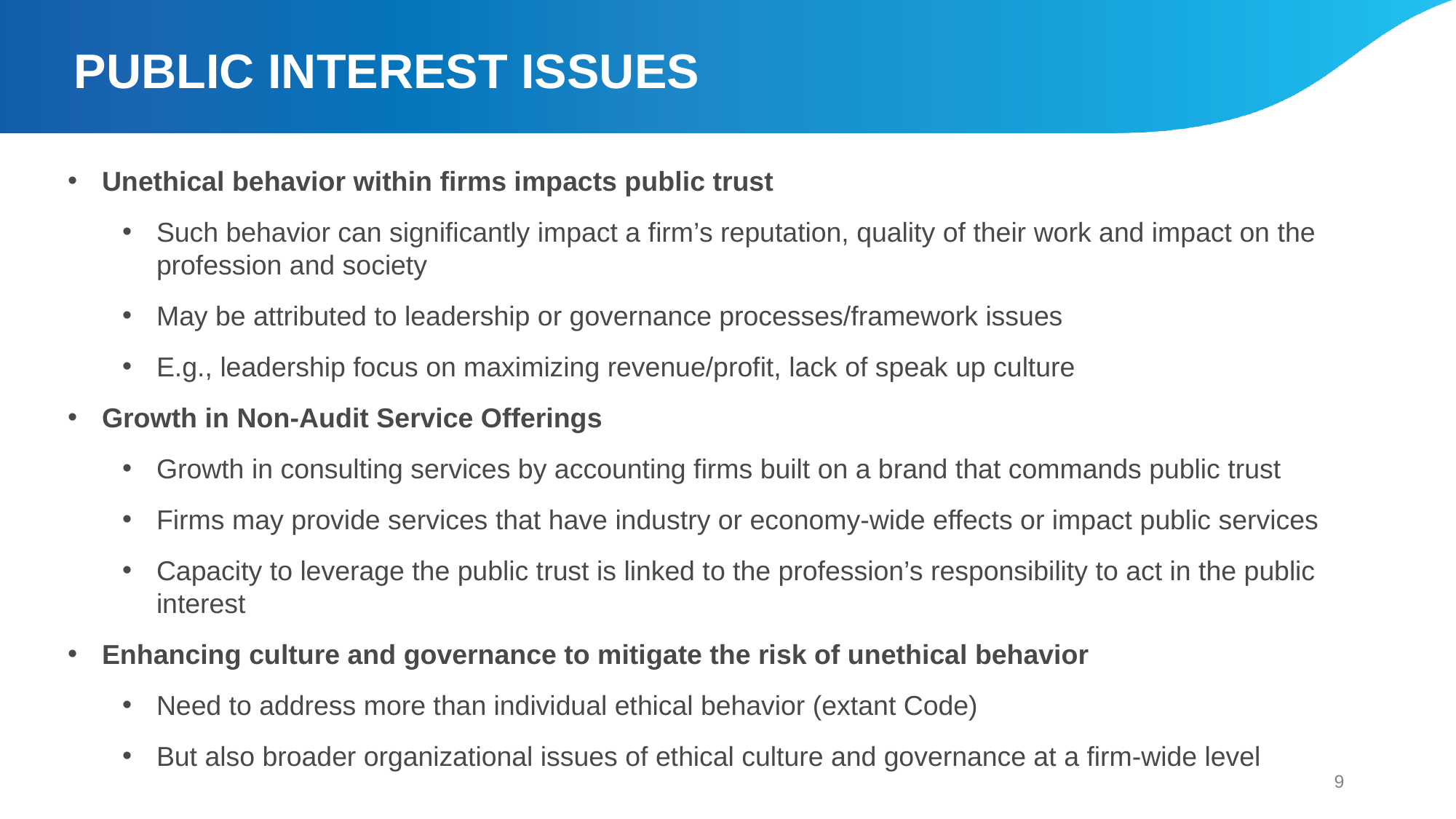

PUBLIC INTEREST ISSUES
Unethical behavior within firms impacts public trust
Such behavior can significantly impact a firm’s reputation, quality of their work and impact on the profession and society
May be attributed to leadership or governance processes/framework issues
E.g., leadership focus on maximizing revenue/profit, lack of speak up culture
Growth in Non-Audit Service Offerings
Growth in consulting services by accounting firms built on a brand that commands public trust
Firms may provide services that have industry or economy-wide effects or impact public services
Capacity to leverage the public trust is linked to the profession’s responsibility to act in the public interest
Enhancing culture and governance to mitigate the risk of unethical behavior
Need to address more than individual ethical behavior (extant Code)
But also broader organizational issues of ethical culture and governance at a firm-wide level

9